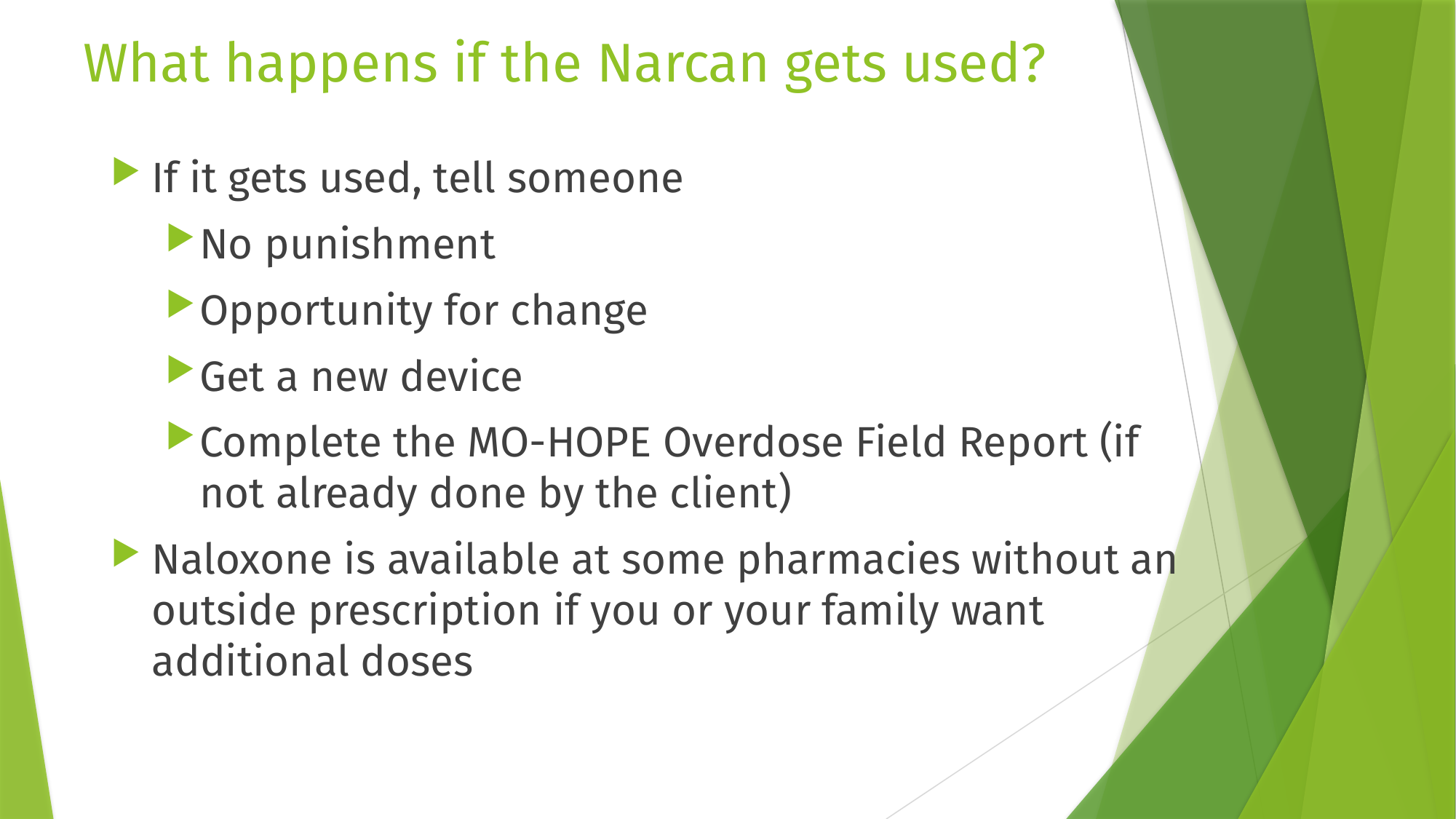

# What happens if the Narcan gets used?
If it gets used, tell someone
No punishment
Opportunity for change
Get a new device
Complete the MO-HOPE Overdose Field Report (if not already done by the client)
Naloxone is available at some pharmacies without an outside prescription if you or your family want additional doses